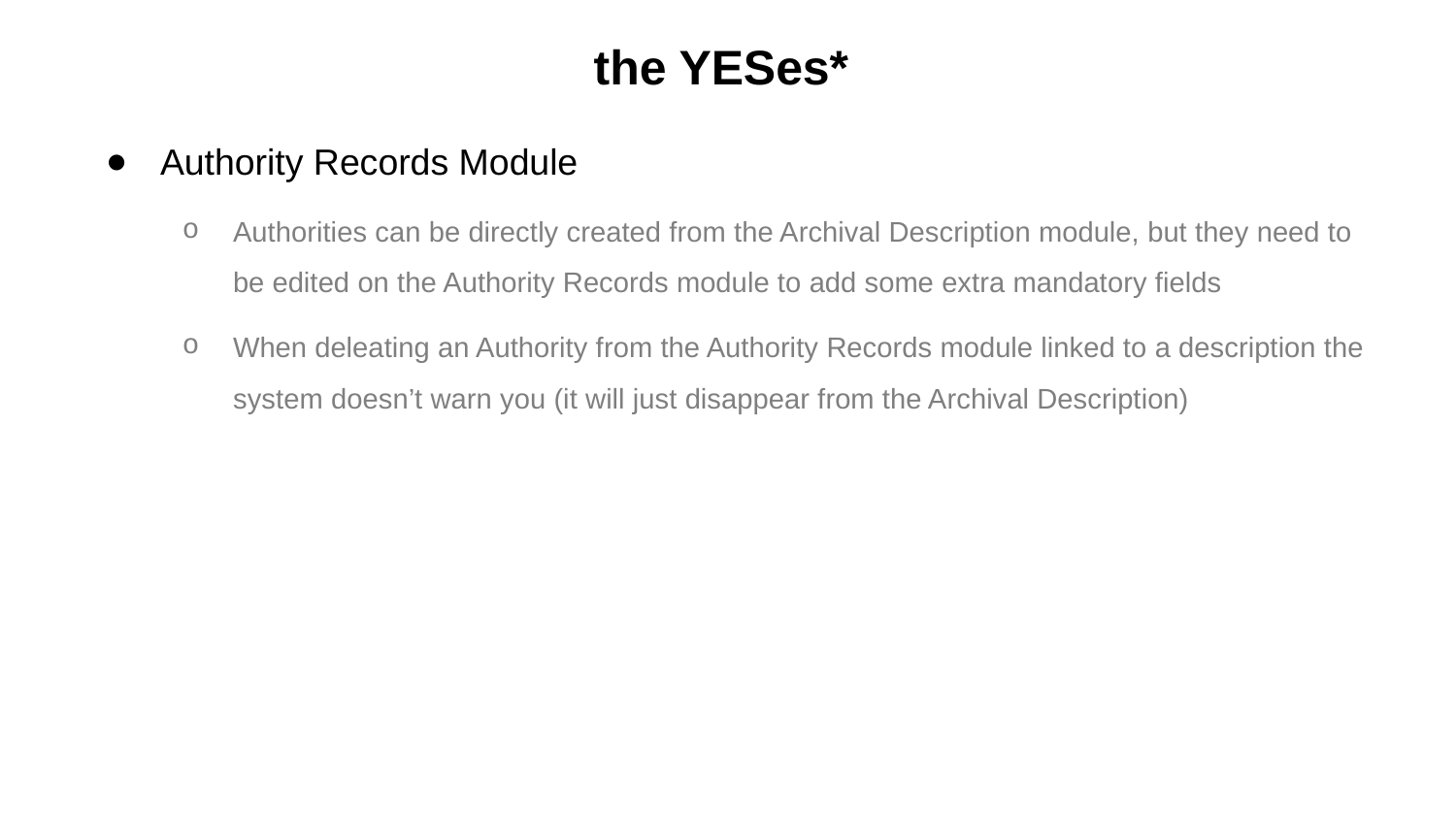

# the YESes*
Authority Records Module
Authorities can be directly created from the Archival Description module, but they need to be edited on the Authority Records module to add some extra mandatory fields
When deleating an Authority from the Authority Records module linked to a description the system doesn’t warn you (it will just disappear from the Archival Description)